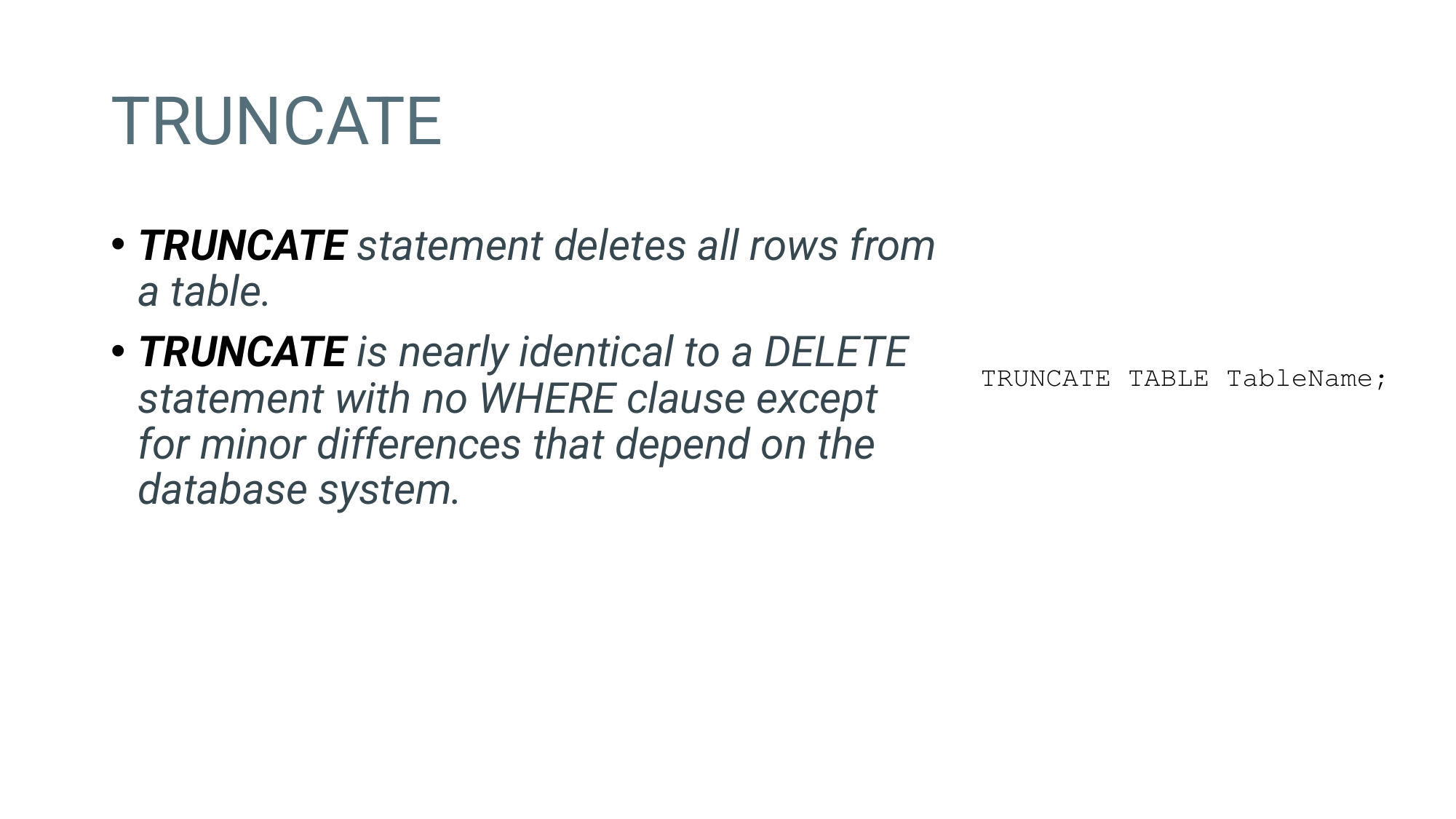

# TRUNCATE
TRUNCATE statement deletes all rows from a table.
TRUNCATE is nearly identical to a DELETE statement with no WHERE clause except for minor differences that depend on the database system.
TRUNCATE TABLE TableName;